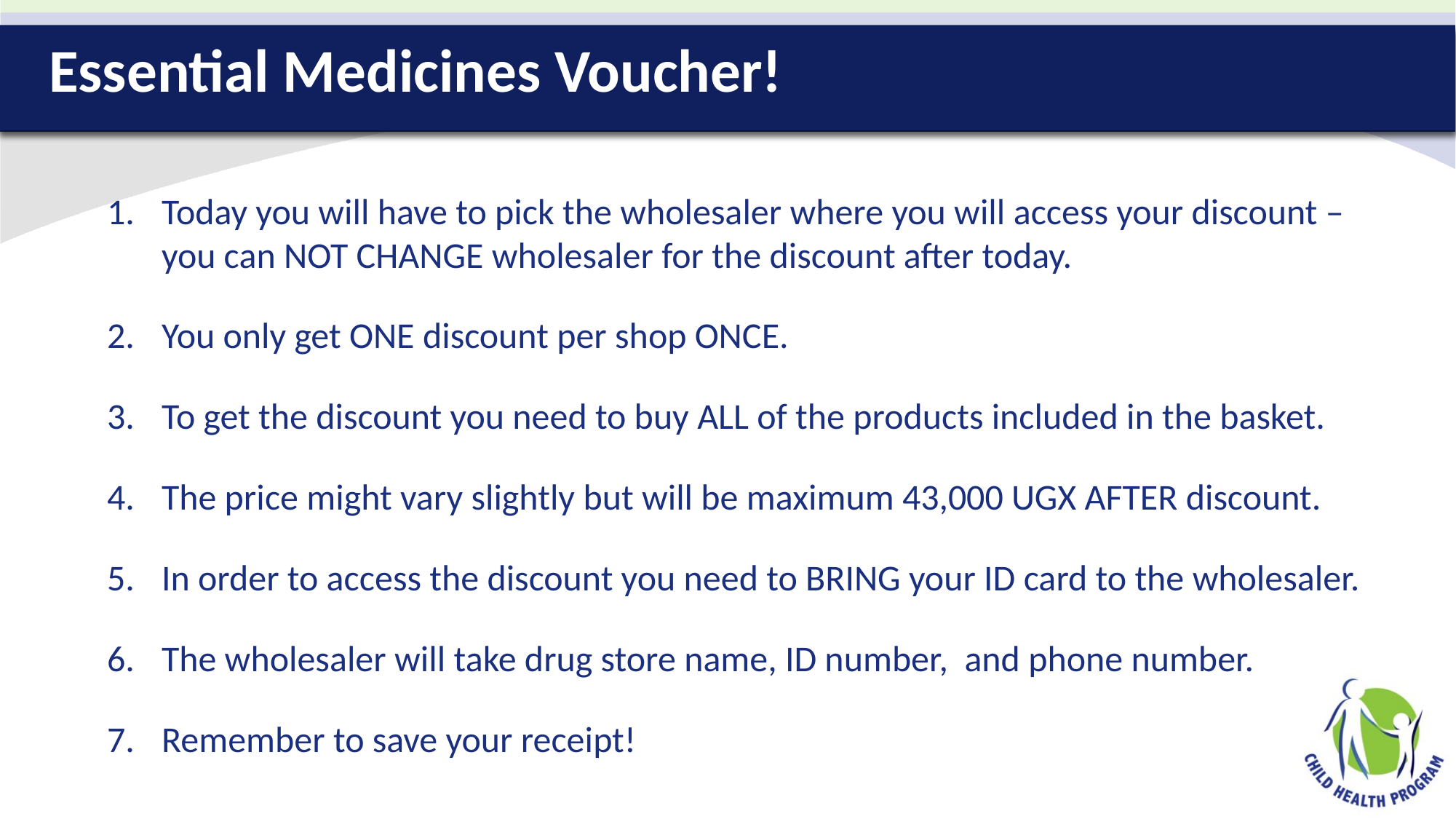

# Essential Medicines Voucher!
Today you will have to pick the wholesaler where you will access your discount – you can NOT CHANGE wholesaler for the discount after today.
You only get ONE discount per shop ONCE.
To get the discount you need to buy ALL of the products included in the basket.
The price might vary slightly but will be maximum 43,000 UGX AFTER discount.
In order to access the discount you need to BRING your ID card to the wholesaler.
The wholesaler will take drug store name, ID number,  and phone number.
Remember to save your receipt!